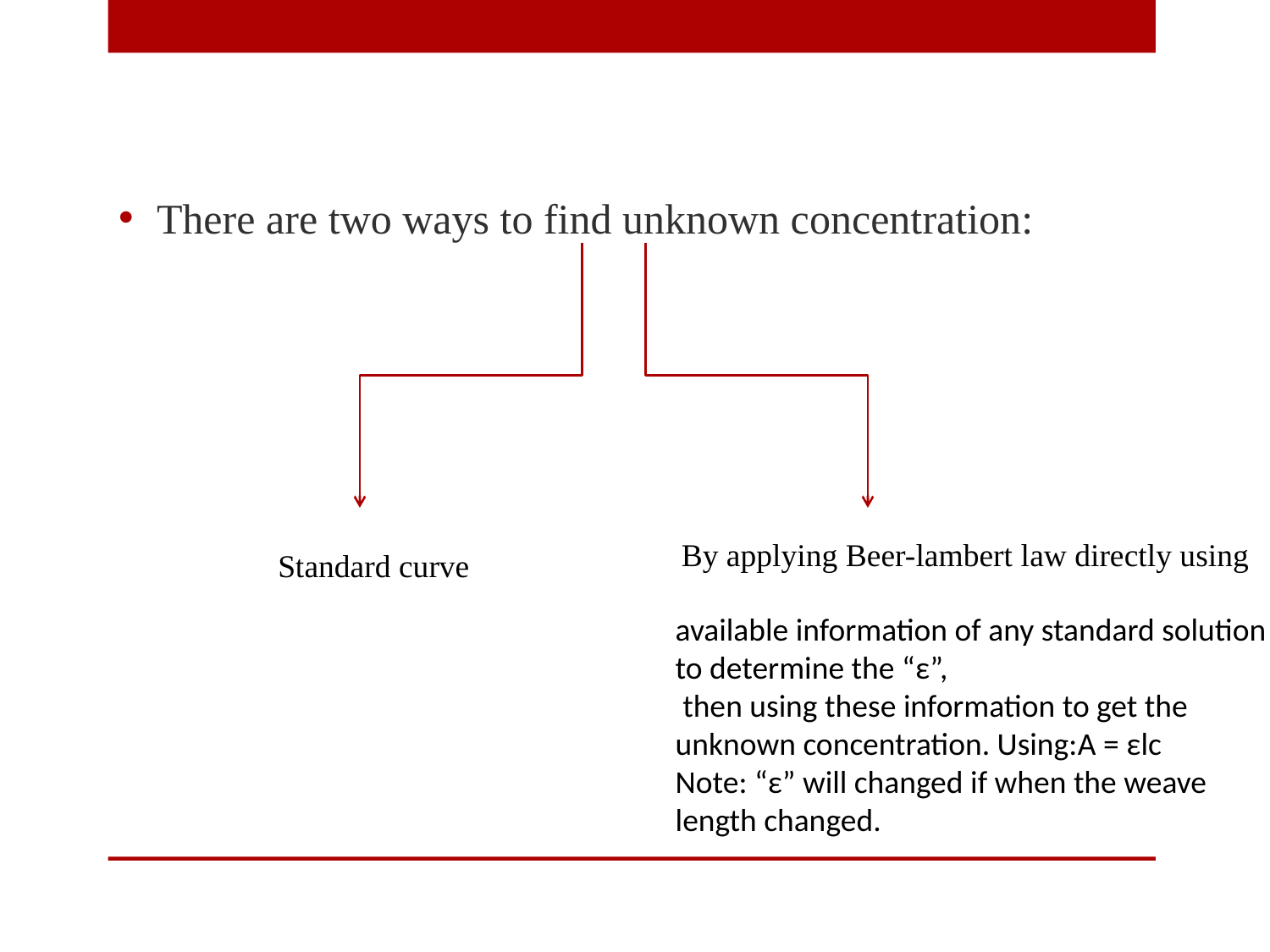

There are two ways to find unknown concentration:

By applying Beer-lambert law directly using
Standard curve
available information of any standard solution to determine the “ε”,
 then using these information to get the unknown concentration. Using:A = εlc
Note: “ε” will changed if when the weave length changed.